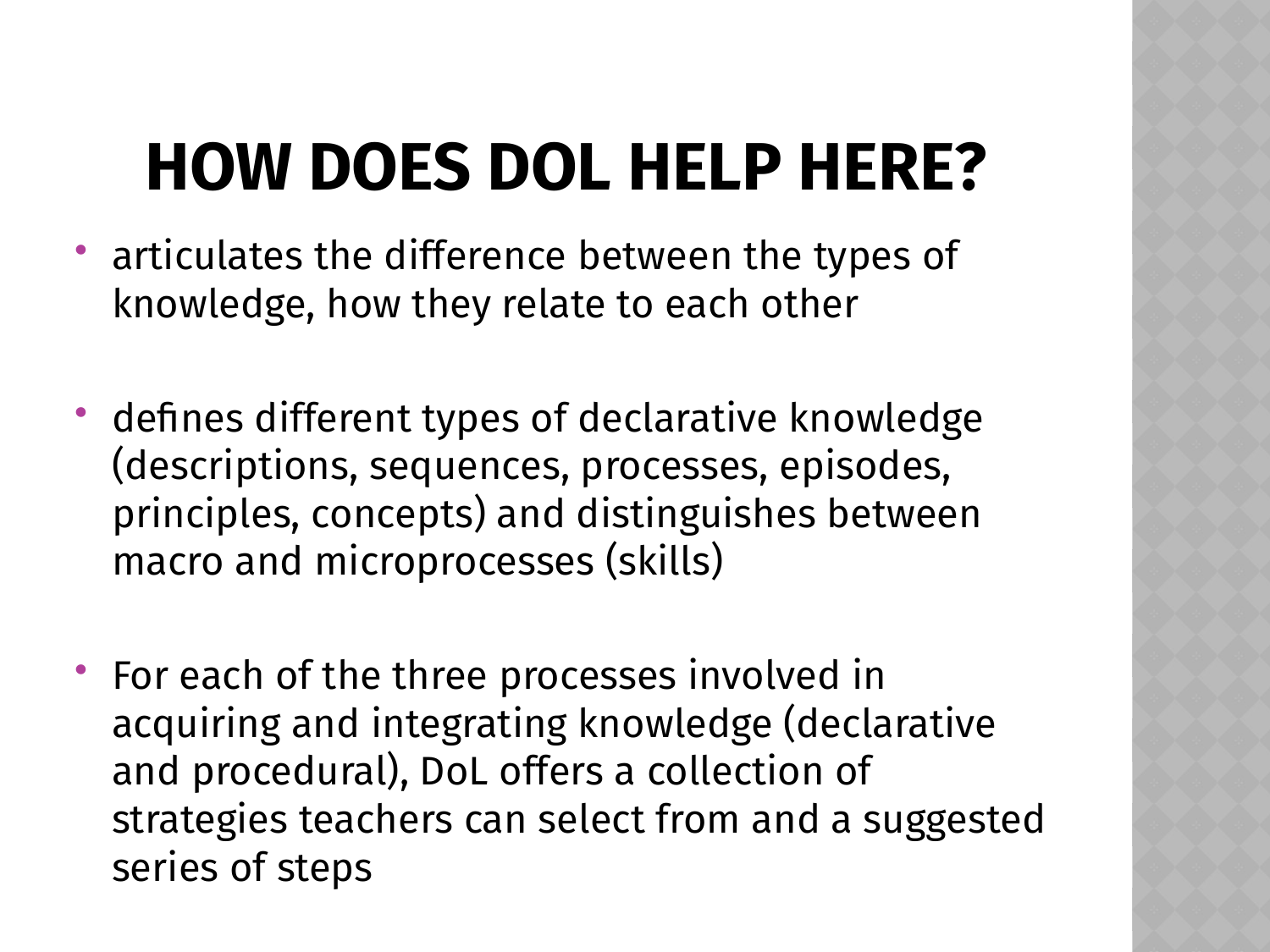

# How Does DoL Help here?
articulates the difference between the types of knowledge, how they relate to each other

defines different types of declarative knowledge (descriptions, sequences, processes, episodes, principles, concepts) and distinguishes between macro and microprocesses (skills)

For each of the three processes involved in acquiring and integrating knowledge (declarative and procedural), DoL offers a collection of strategies teachers can select from and a suggested series of steps